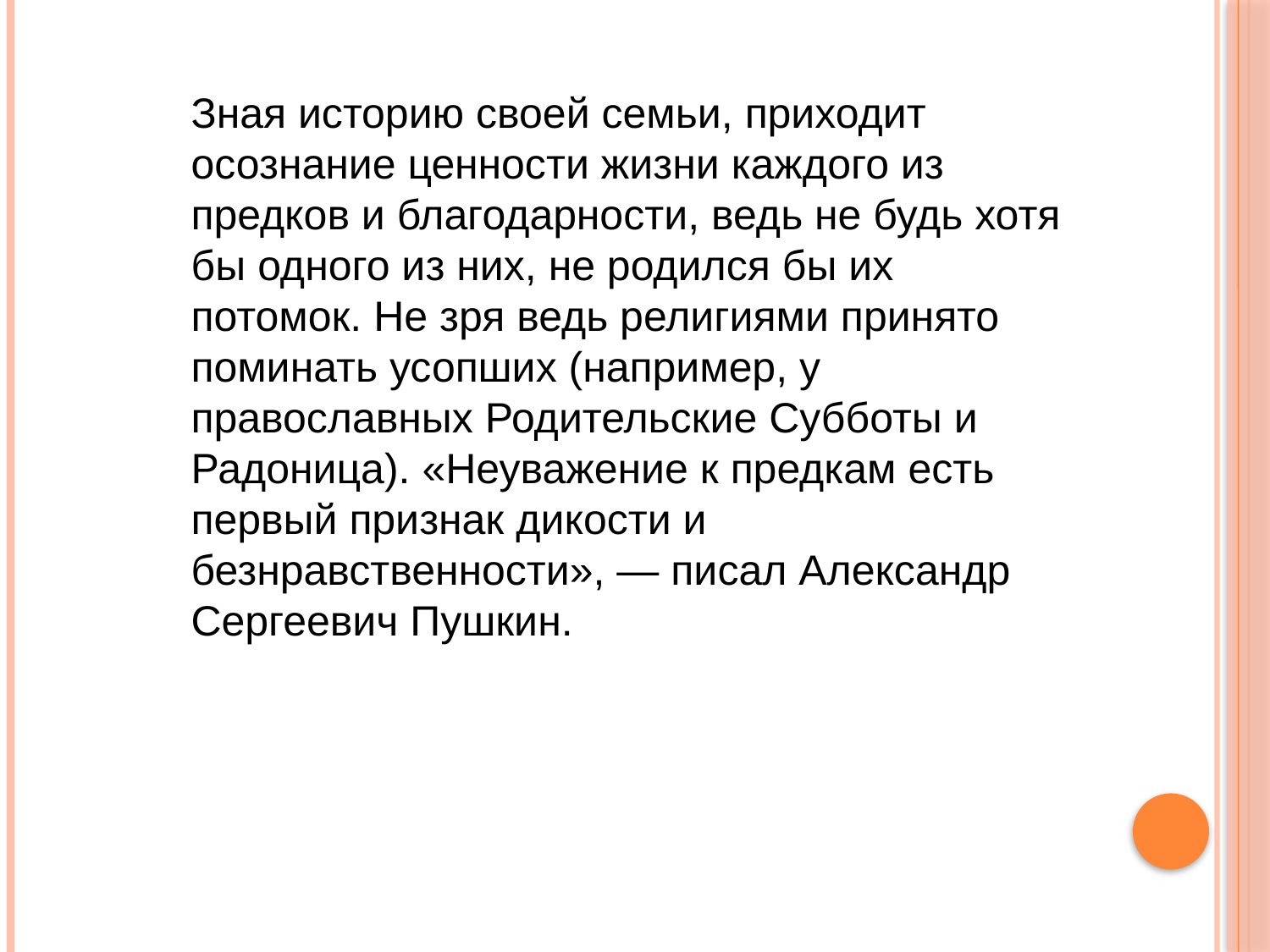

Зная историю своей семьи, приходит осознание ценности жизни каждого из предков и благодарности, ведь не будь хотя бы одного из них, не родился бы их потомок. Не зря ведь религиями принято поминать усопших (например, у православных Родительские Субботы и Радоница). «Неуважение к предкам есть первый признак дикости и безнравственности», — писал Александр Сергеевич Пушкин.